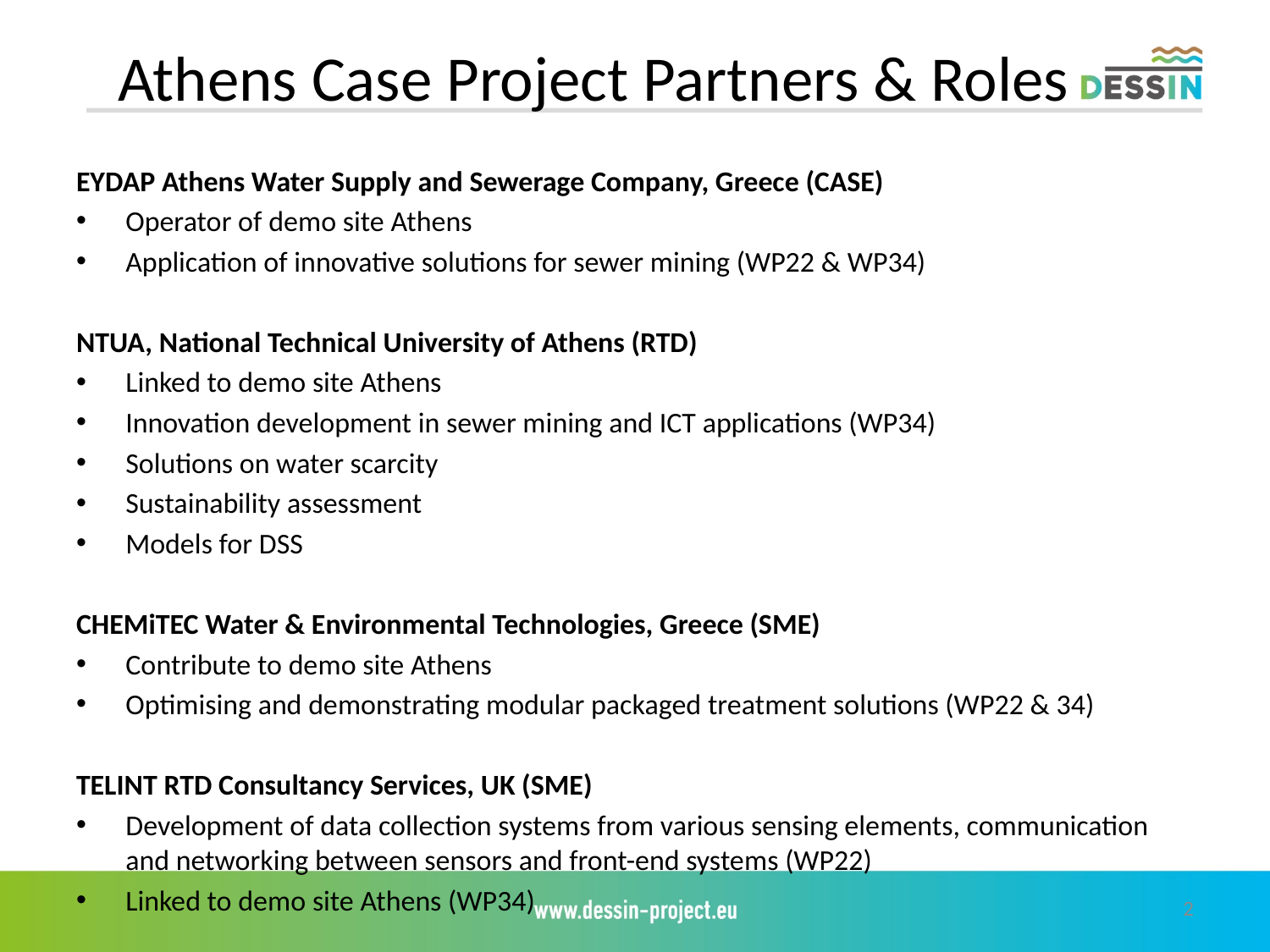

Athens Case Project Partners & Roles
EYDAP Athens Water Supply and Sewerage Company, Greece (CASE)
Operator of demo site Athens
Application of innovative solutions for sewer mining (WP22 & WP34)

NTUA, National Technical University of Athens (RTD)
Linked to demo site Athens
Innovation development in sewer mining and ICT applications (WP34)
Solutions on water scarcity
Sustainability assessment
Models for DSS

CHEMiTEC Water & Environmental Technologies, Greece (SME)
Contribute to demo site Athens
Optimising and demonstrating modular packaged treatment solutions (WP22 & 34)

TELINT RTD Consultancy Services, UK (SME)
Development of data collection systems from various sensing elements, communication and networking between sensors and front-end systems (WP22)
Linked to demo site Athens (WP34)

2